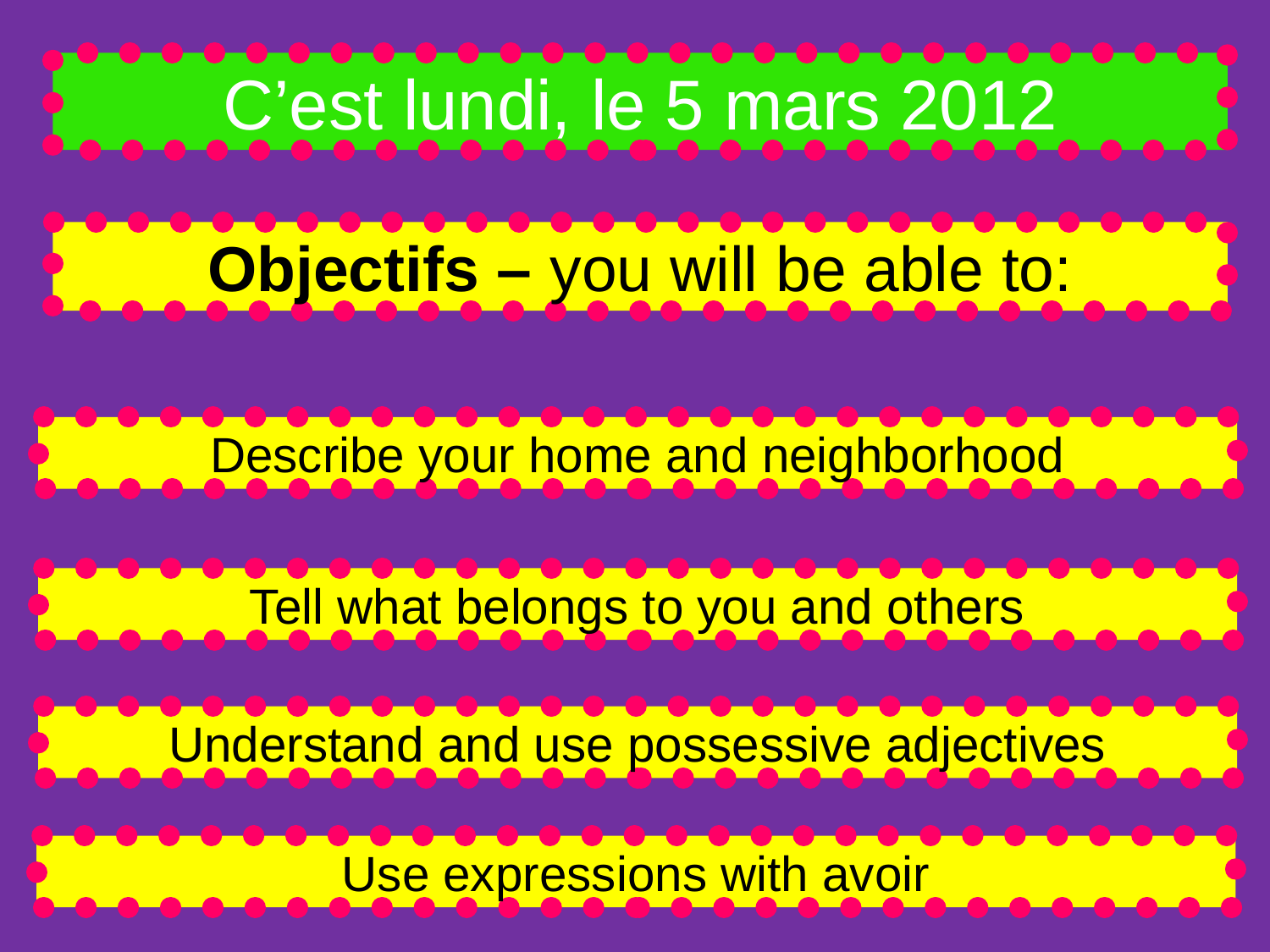

C’est lundi, le 5 mars 2012
Objectifs – you will be able to:
Describe your home and neighborhood
Tell what belongs to you and others
Understand and use possessive adjectives
Use expressions with avoir